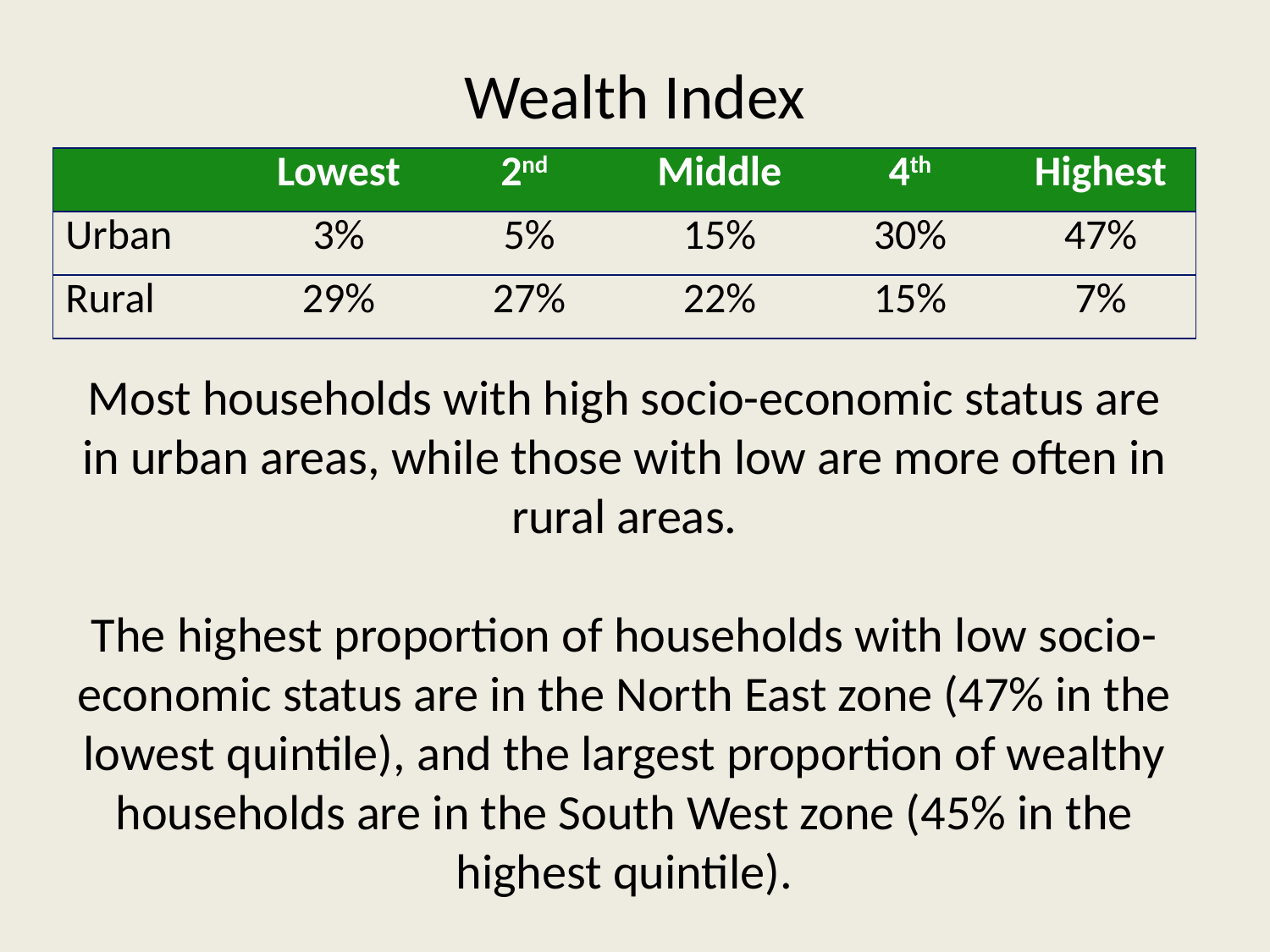

# Wealth Index
|  | Lowest | 2nd | Middle | 4th | Highest |
| --- | --- | --- | --- | --- | --- |
| Urban | 3% | 5% | 15% | 30% | 47% |
| Rural | 29% | 27% | 22% | 15% | 7% |
Most households with high socio-economic status are in urban areas, while those with low are more often in rural areas.

The highest proportion of households with low socio-economic status are in the North East zone (47% in the lowest quintile), and the largest proportion of wealthy households are in the South West zone (45% in the highest quintile).